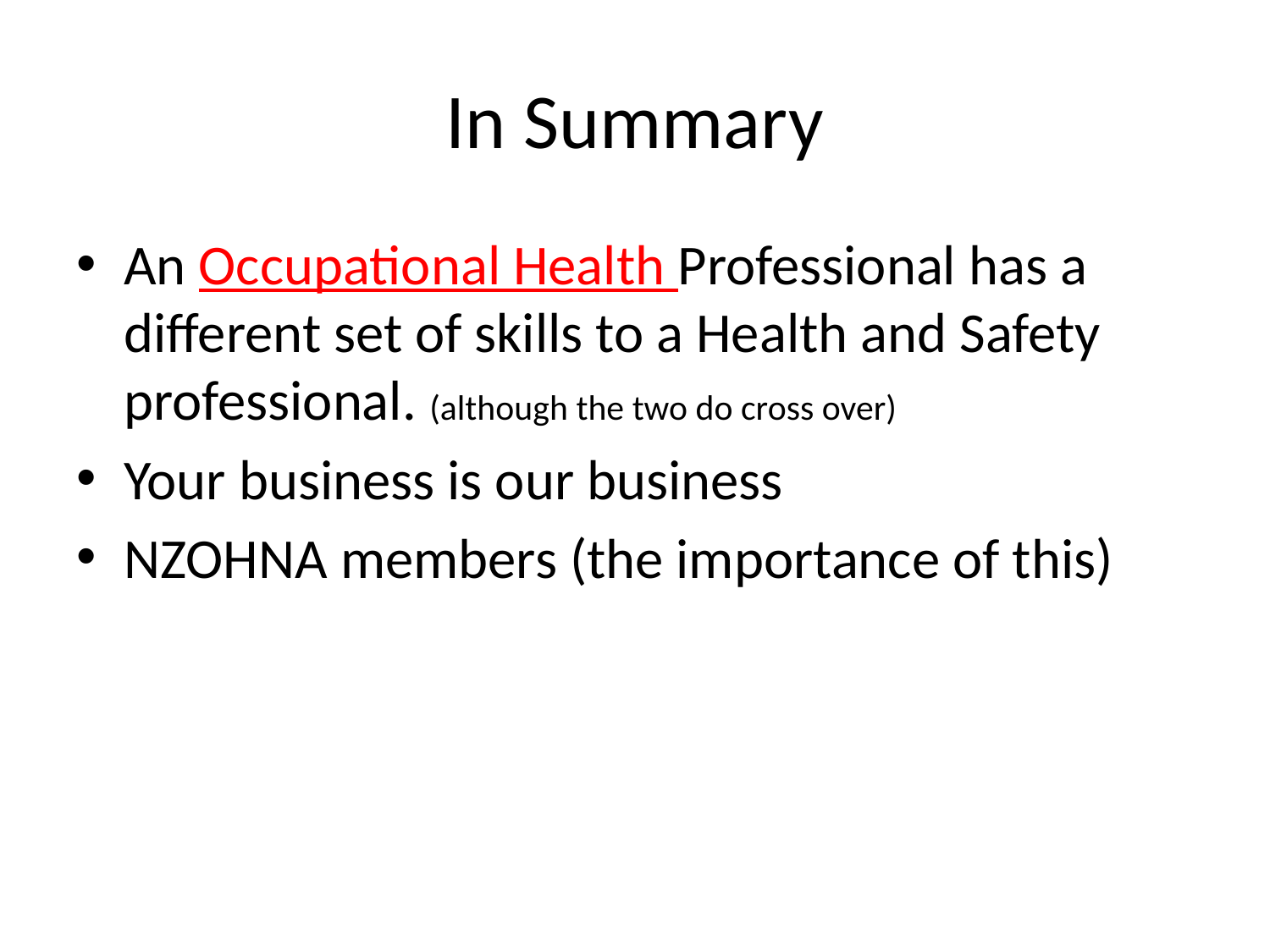

# In Summary
An Occupational Health Professional has a different set of skills to a Health and Safety professional. (although the two do cross over)
Your business is our business
NZOHNA members (the importance of this)